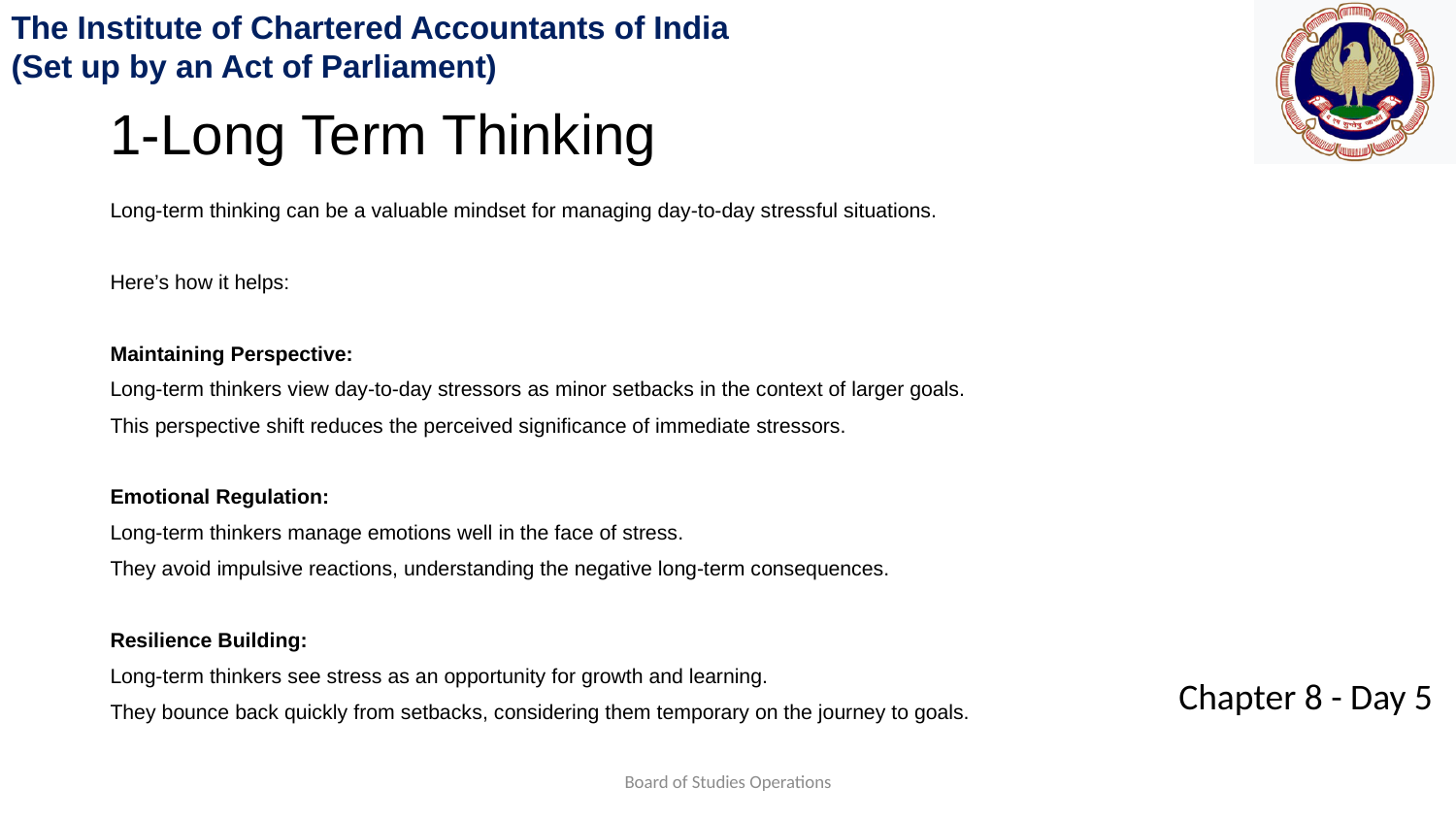

1-Long Term Thinking
Long-term thinking can be a valuable mindset for managing day-to-day stressful situations.

Here’s how it helps:

Maintaining Perspective:
Long-term thinkers view day-to-day stressors as minor setbacks in the context of larger goals.
This perspective shift reduces the perceived significance of immediate stressors.

Emotional Regulation:
Long-term thinkers manage emotions well in the face of stress.
They avoid impulsive reactions, understanding the negative long-term consequences.

Resilience Building:
Long-term thinkers see stress as an opportunity for growth and learning.
They bounce back quickly from setbacks, considering them temporary on the journey to goals.

Board of Studies Operations